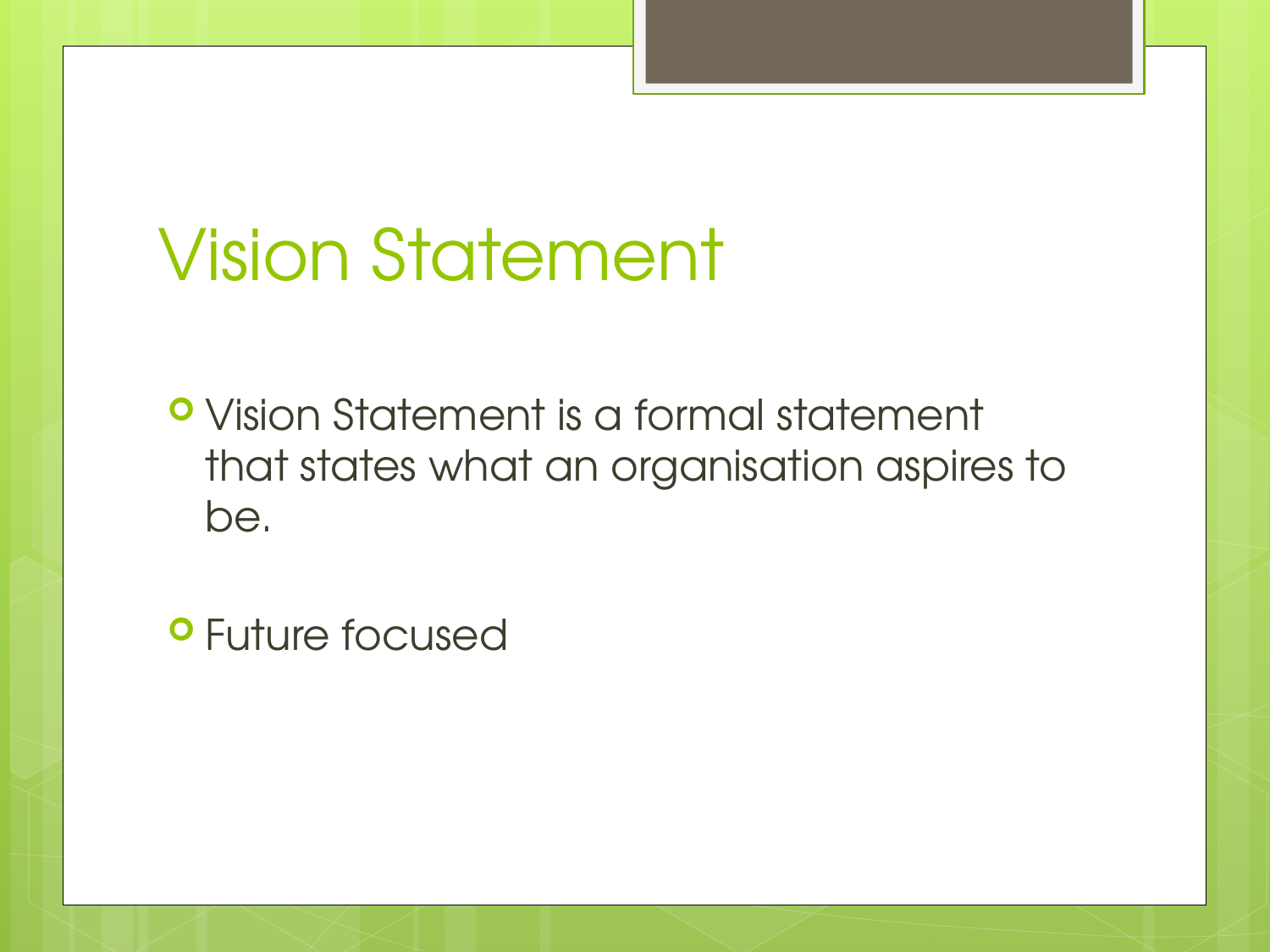

# Vision Statement

Vision Statement is a formal statement that states what an organisation aspires to be.

Future focused